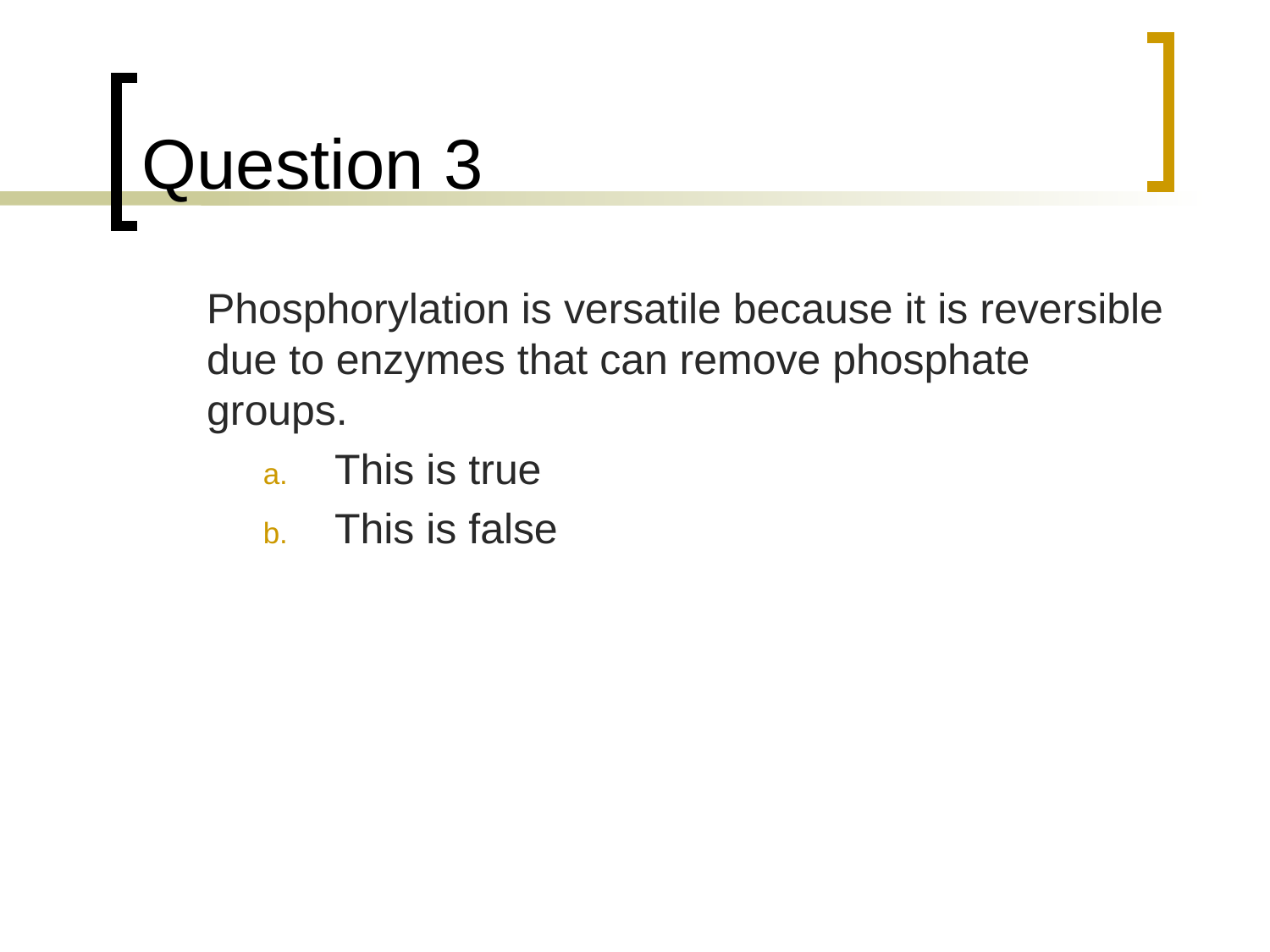

# Question 3
	Phosphorylation is versatile because it is reversible due to enzymes that can remove phosphate groups.
This is true
This is false